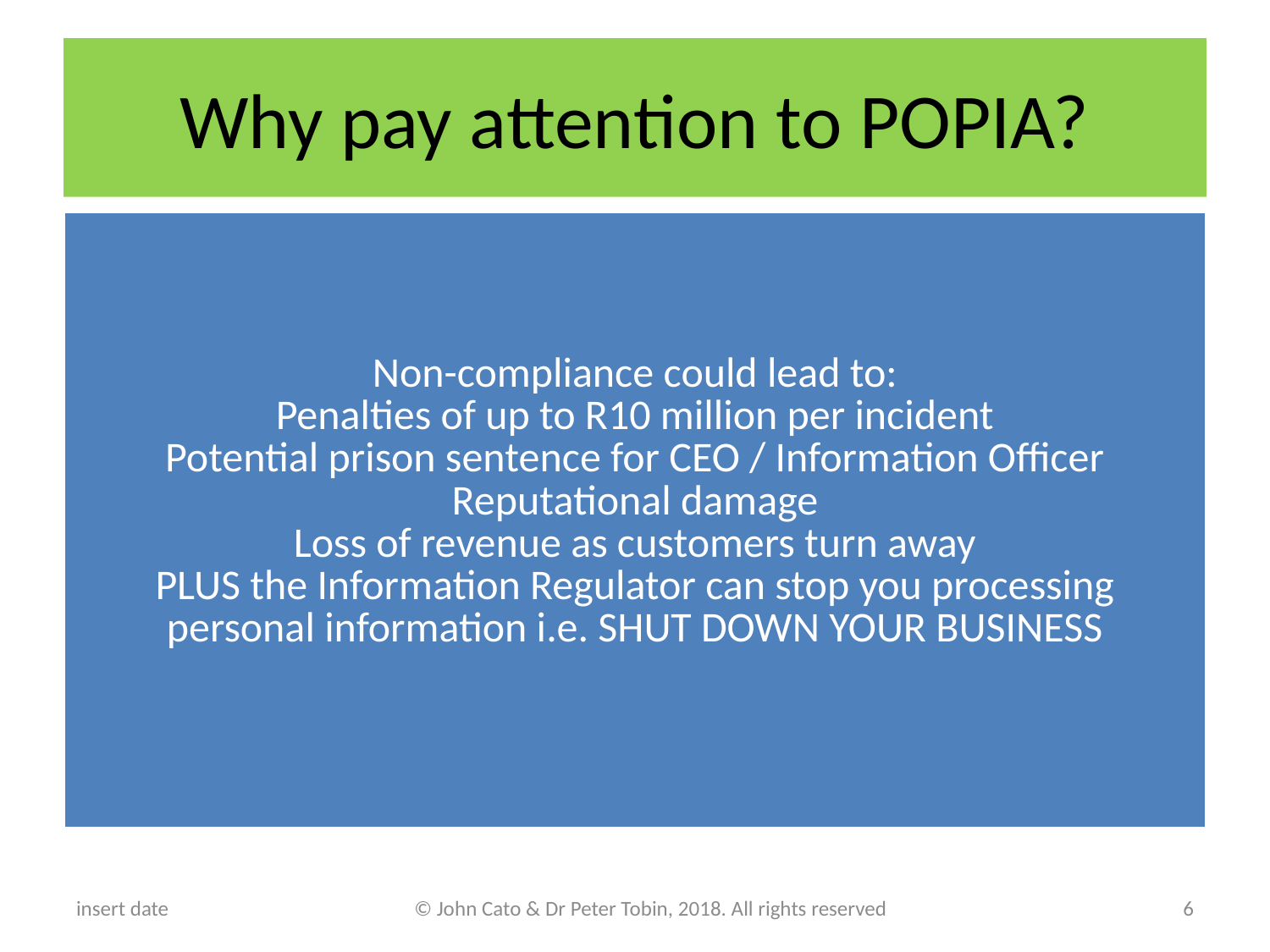

# Why pay attention to POPIA?
Non-compliance could lead to:
Penalties of up to R10 million per incident
Potential prison sentence for CEO / Information Officer
Reputational damage
Loss of revenue as customers turn away
PLUS the Information Regulator can stop you processing personal information i.e. SHUT DOWN YOUR BUSINESS

insert date
© John Cato & Dr Peter Tobin, 2018. All rights reserved
6